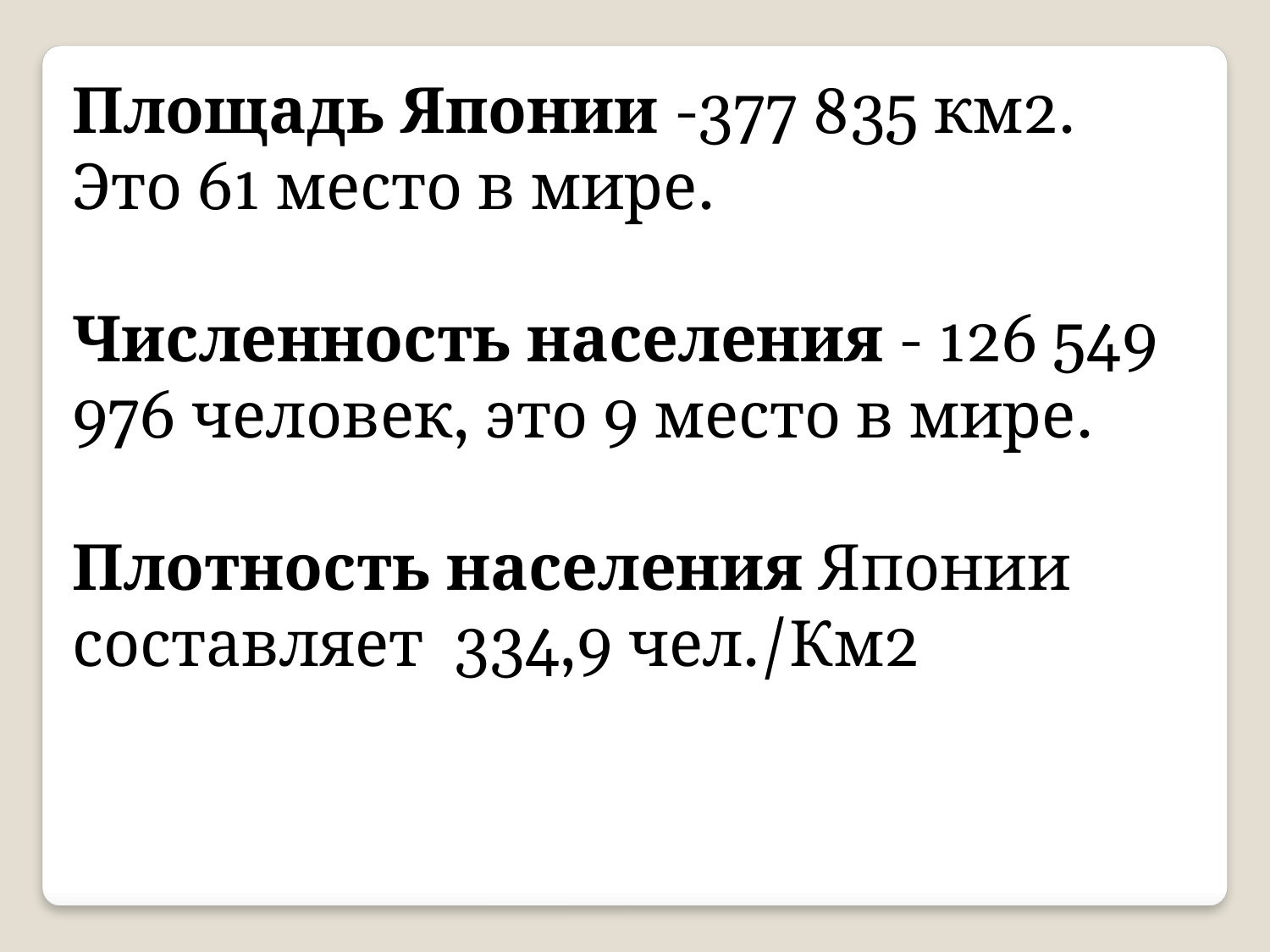

Площадь Японии -377 835 км2.
Это 61 место в мире.

Численность населения - 126 549 976 человек, это 9 место в мире.
Плотность населения Японии
составляет  334,9 чел./Км2